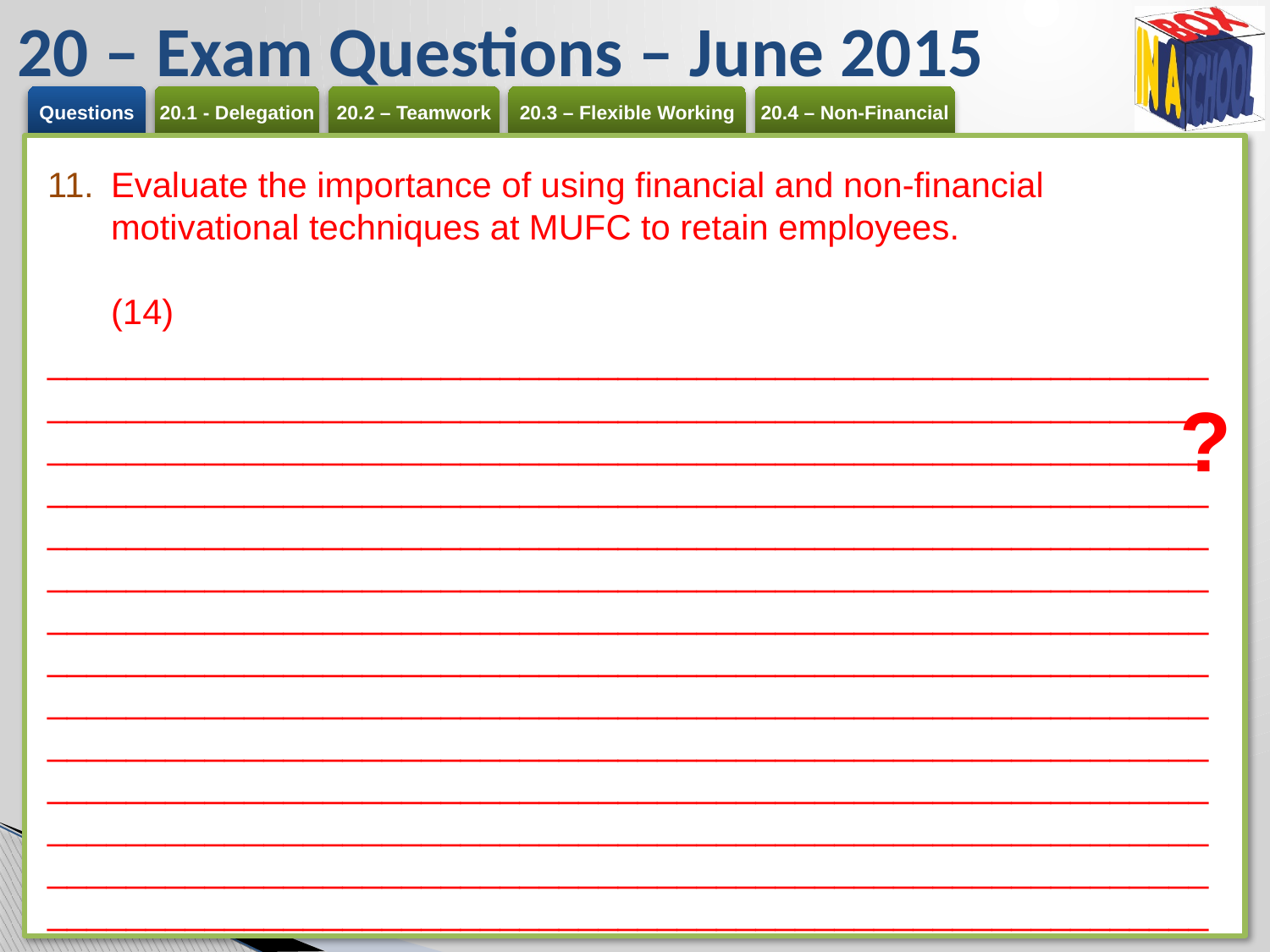

# 20 – Exam Questions – June 2015
Evaluate the importance of using financial and non-financial motivational techniques at MUFC to retain employees.	(14)
___________________________________________________________________________________________________________________________________________________________________________________________________________________________________________________________________________________________________________________________________________________________________________________________________________________________________________________________________________________________________________________________________________________________________________________________________________________________________________________________________________________________________________________________________________________________________________________________________________________________________________________________________________________________________________________________________________________(Total for Question 11 = 14 marks)
?